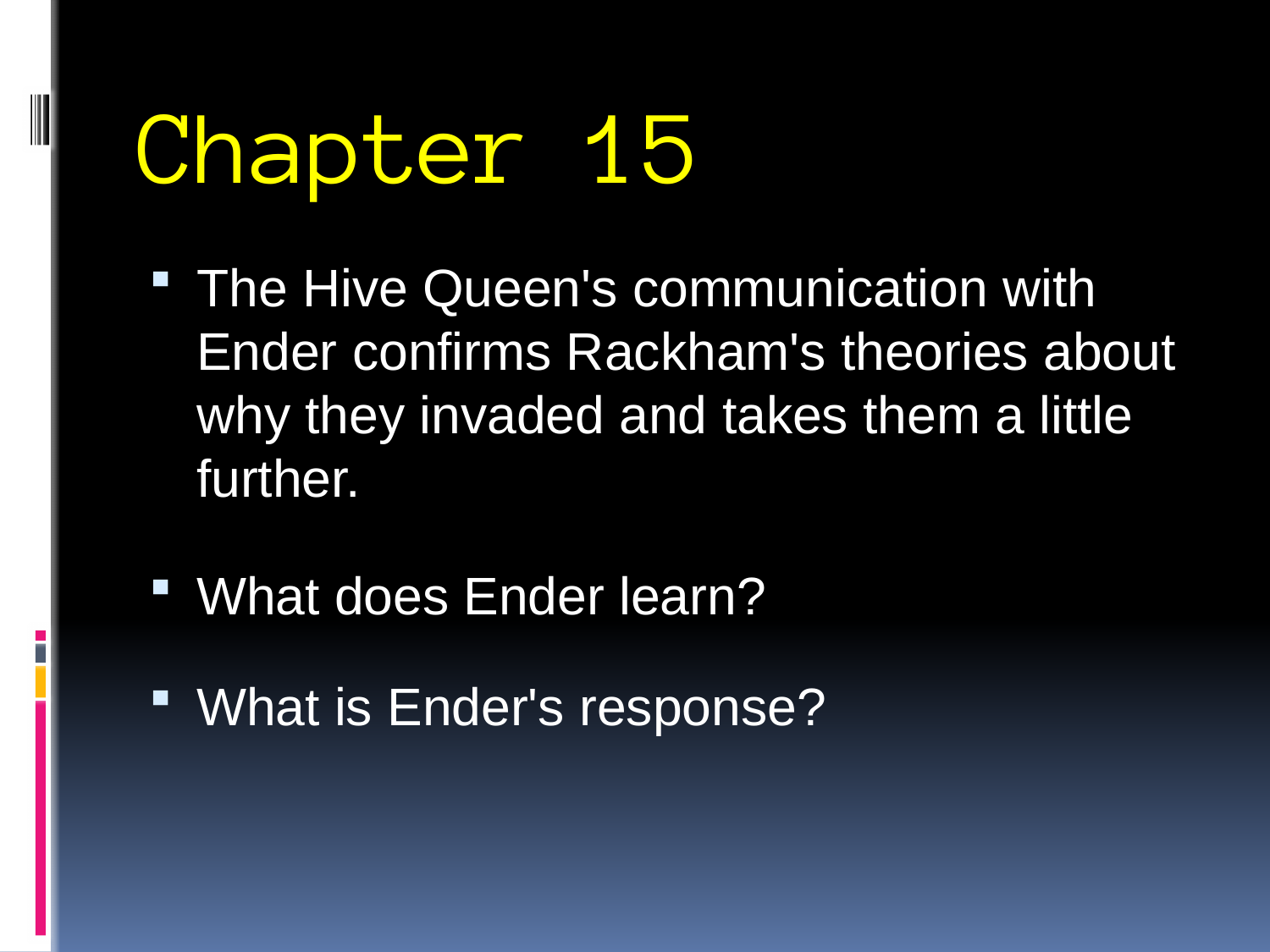

# Chapter 15
The Hive Queen's communication with Ender confirms Rackham's theories about why they invaded and takes them a little further.

What does Ender learn?

What is Ender's response?